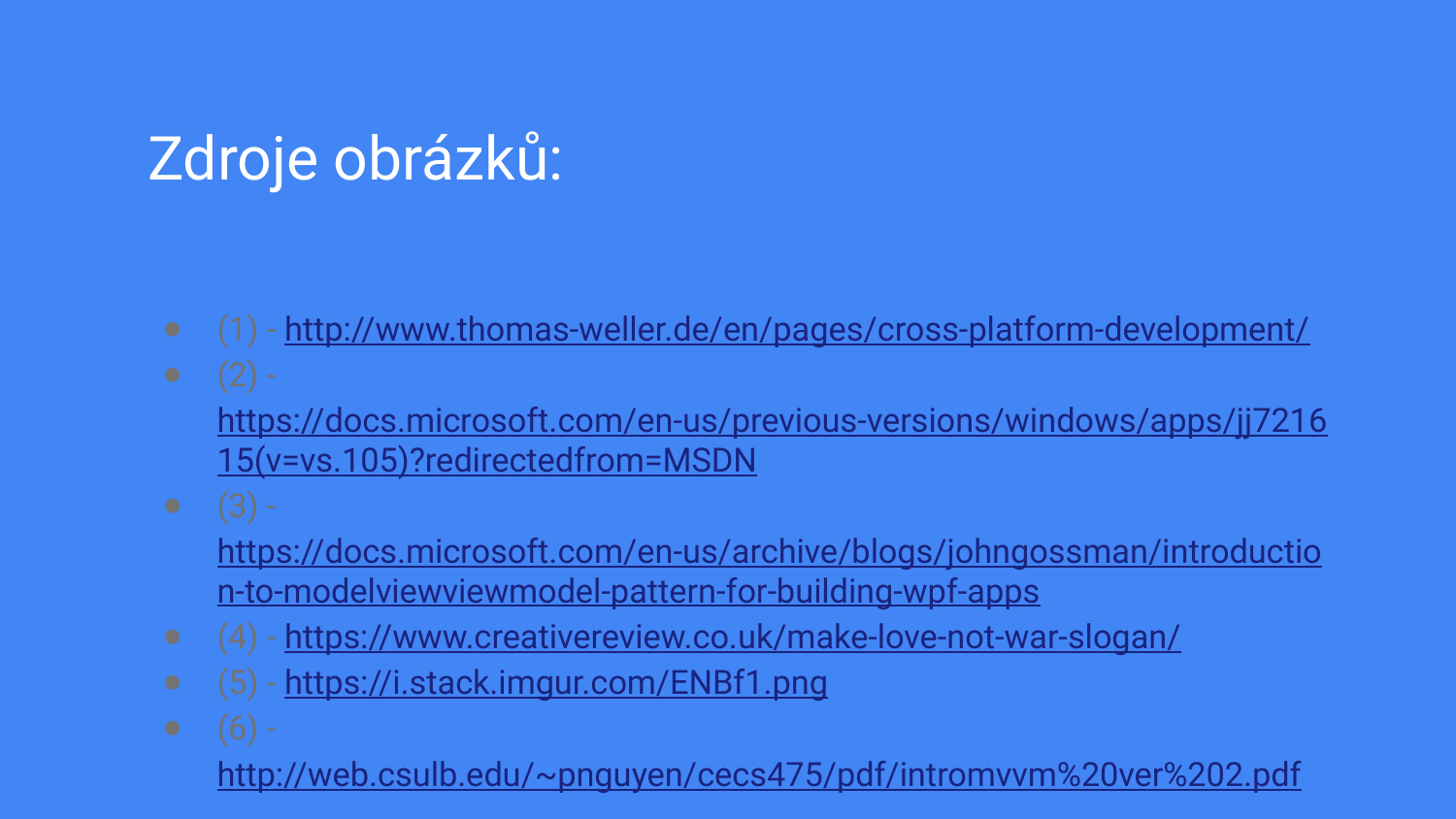

# Zdroje obrázků:
(1) - http://www.thomas-weller.de/en/pages/cross-platform-development/
(2) - https://docs.microsoft.com/en-us/previous-versions/windows/apps/jj721615(v=vs.105)?redirectedfrom=MSDN
(3) - https://docs.microsoft.com/en-us/archive/blogs/johngossman/introduction-to-modelviewviewmodel-pattern-for-building-wpf-apps
(4) - https://www.creativereview.co.uk/make-love-not-war-slogan/
(5) - https://i.stack.imgur.com/ENBf1.png
(6) - http://web.csulb.edu/~pnguyen/cecs475/pdf/intromvvm%20ver%202.pdf